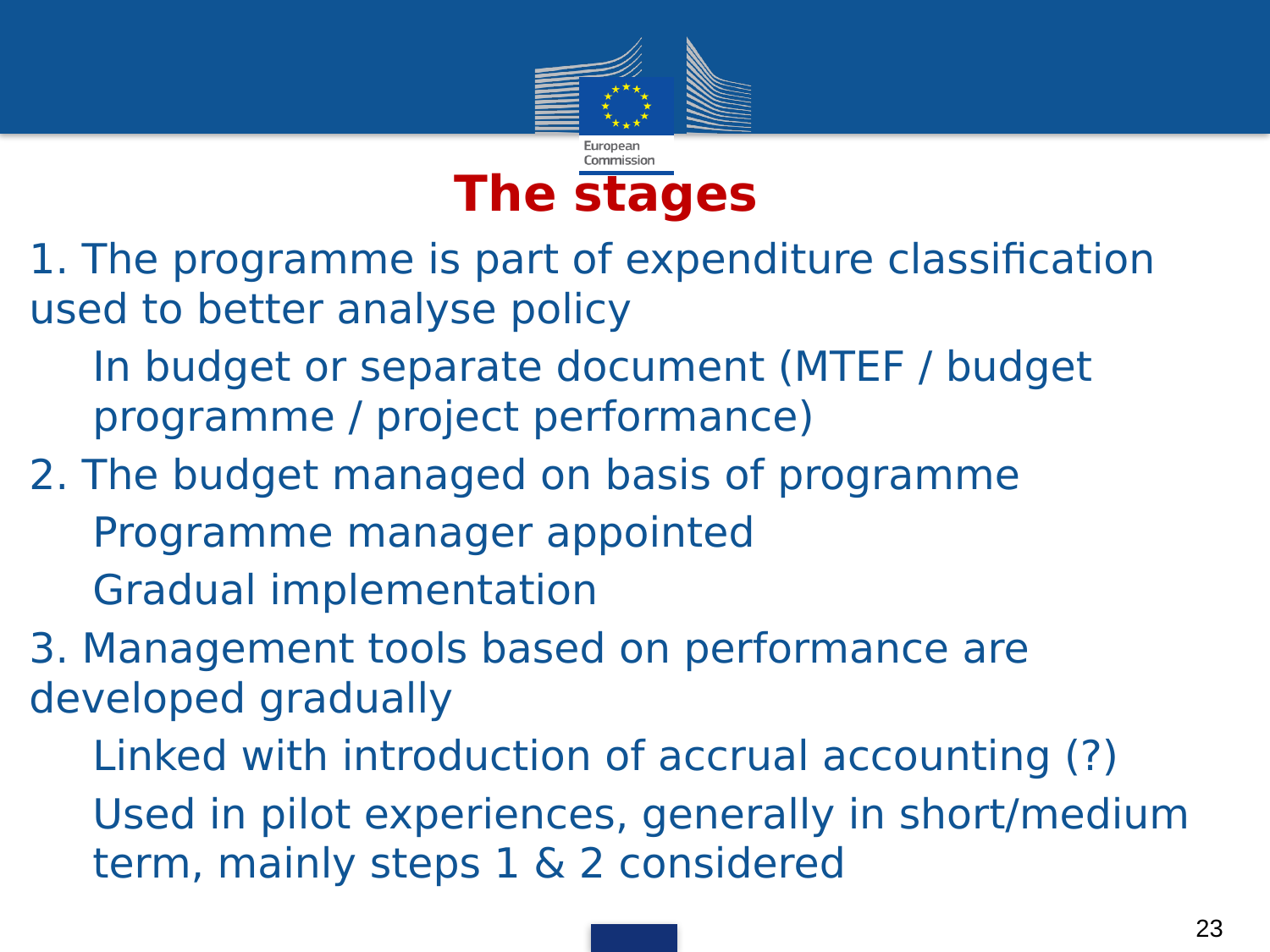

# The stages
1. The programme is part of expenditure classification used to better analyse policy
In budget or separate document (MTEF / budget programme / project performance)
2. The budget managed on basis of programme
Programme manager appointed
Gradual implementation
3. Management tools based on performance are developed gradually
Linked with introduction of accrual accounting (?)
Used in pilot experiences, generally in short/medium term, mainly steps 1 & 2 considered

23